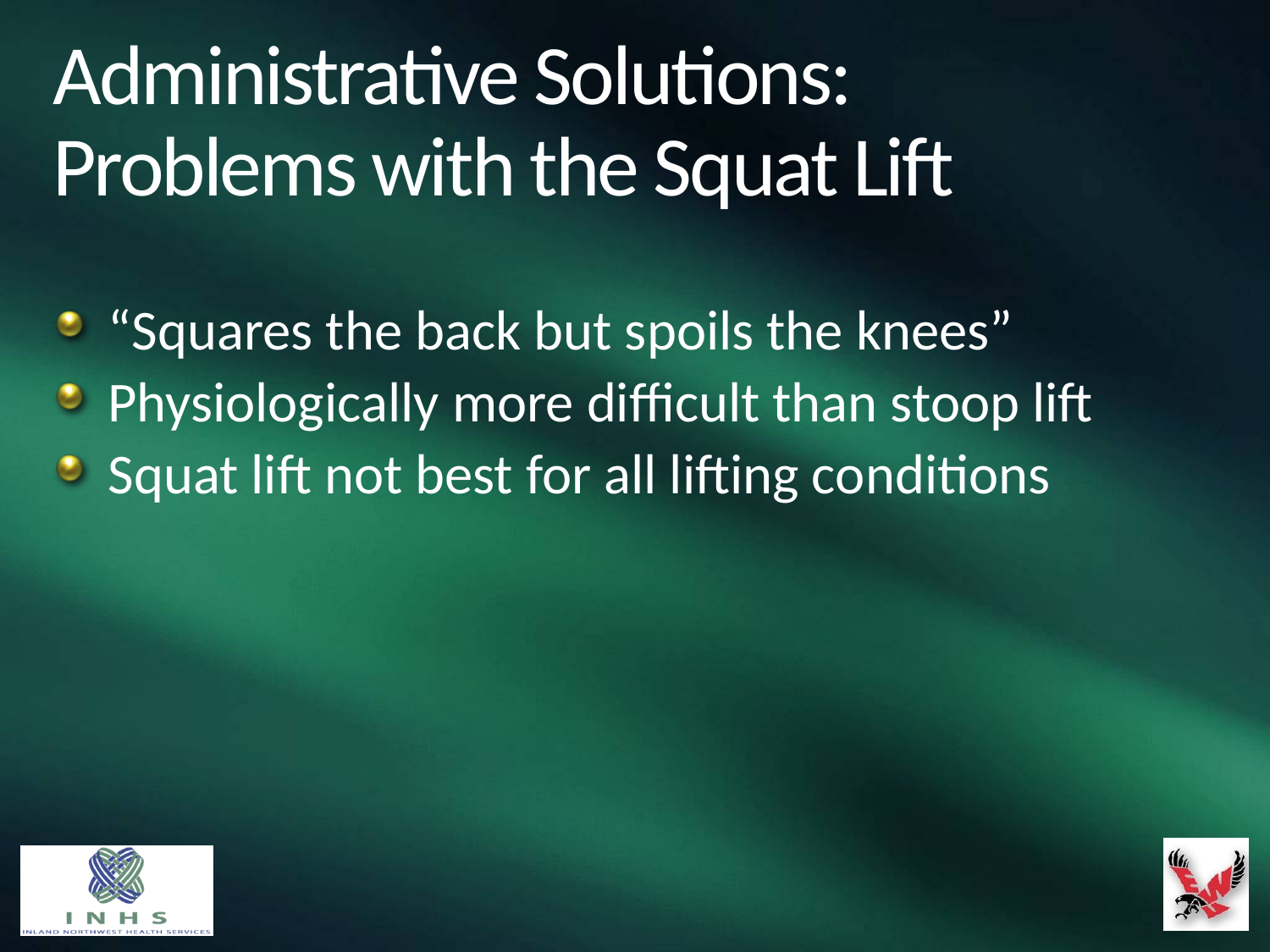

# Administrative Solutions: Problems with the Squat Lift

“Squares the back but spoils the knees”
Physiologically more difficult than stoop lift
Squat lift not best for all lifting conditions